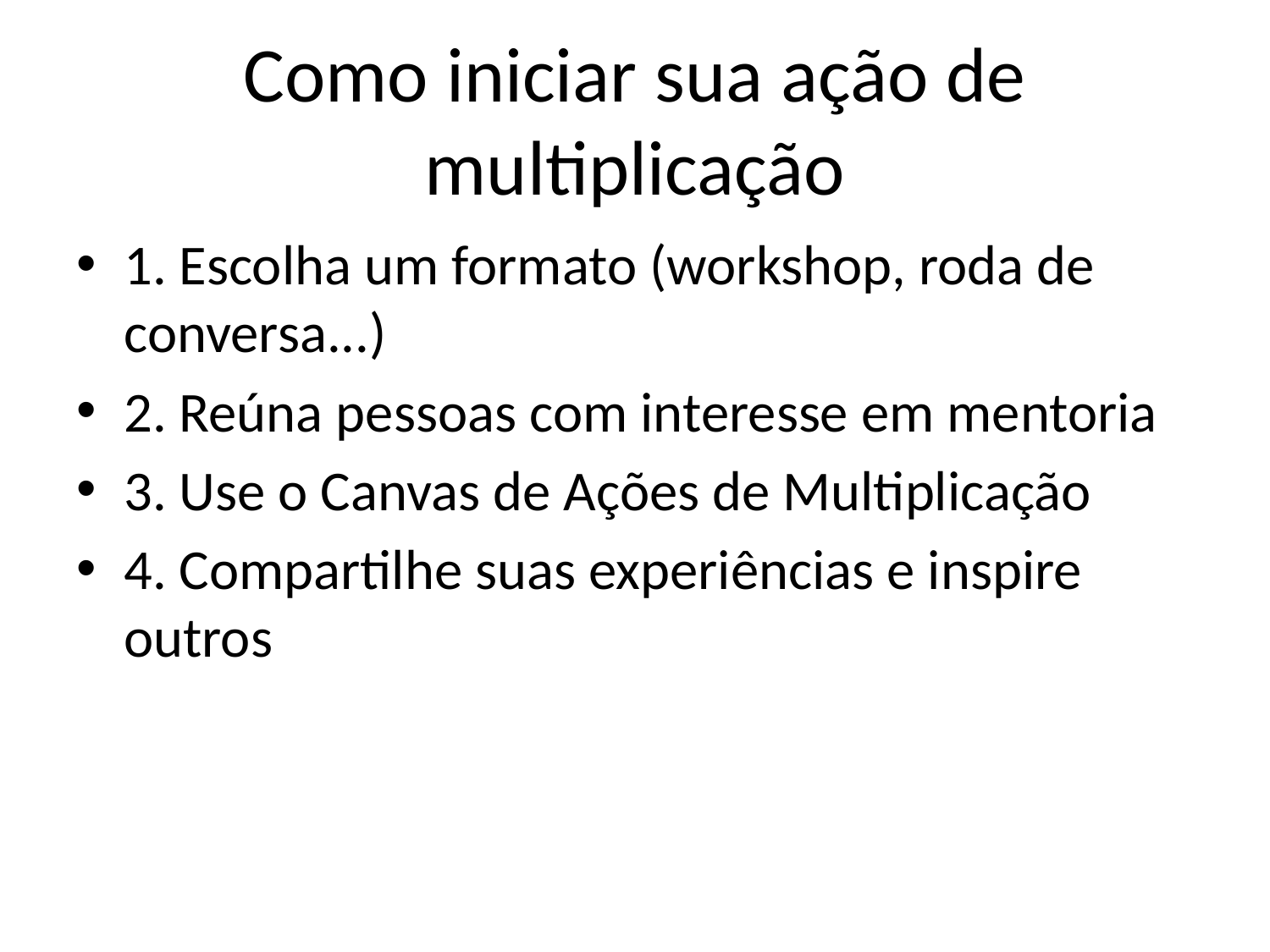

# Como iniciar sua ação de multiplicação
1. Escolha um formato (workshop, roda de conversa...)
2. Reúna pessoas com interesse em mentoria
3. Use o Canvas de Ações de Multiplicação
4. Compartilhe suas experiências e inspire outros